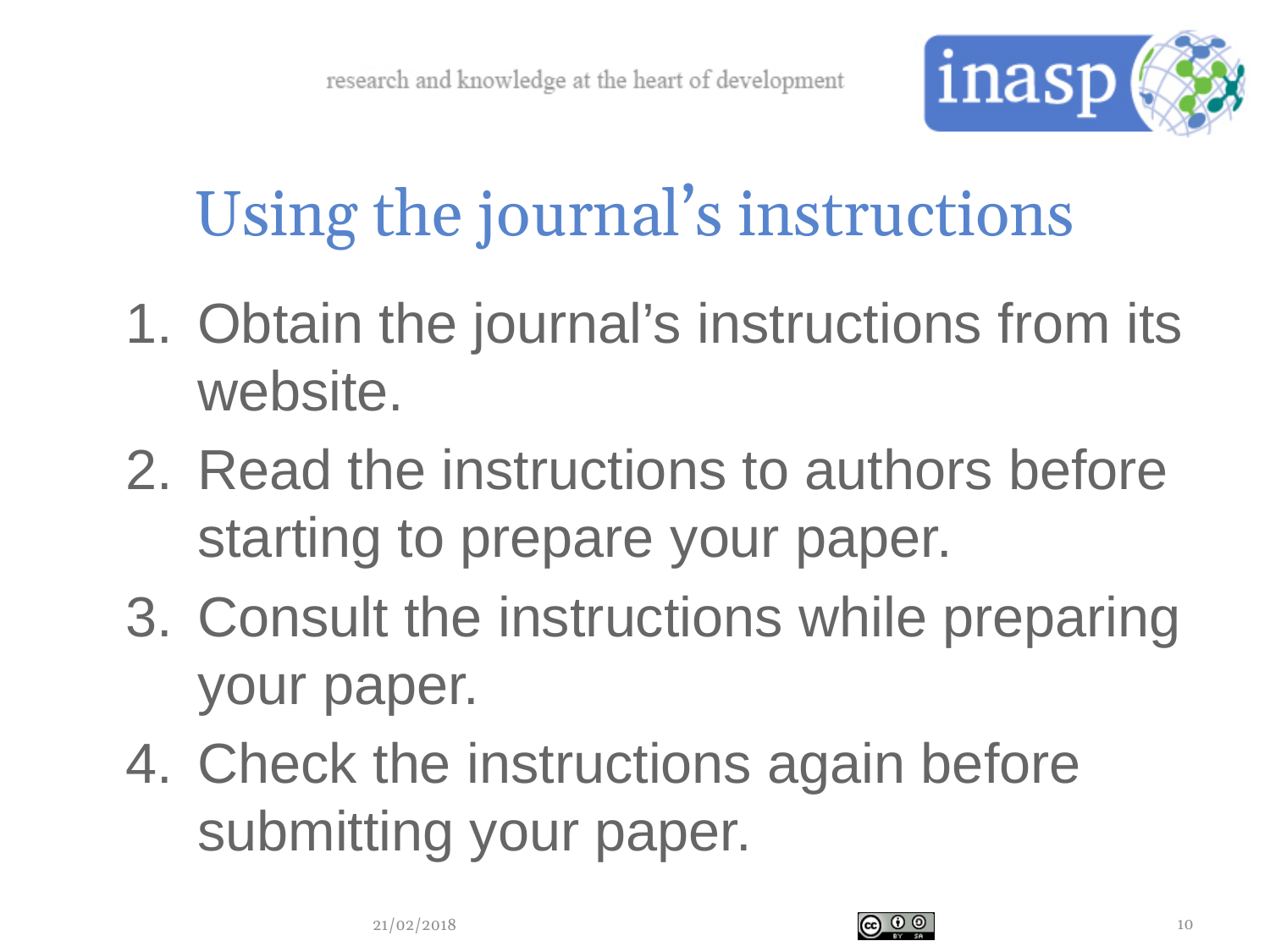

Using the journal’s instructions
Obtain the journal’s instructions from its website.
Read the instructions to authors before starting to prepare your paper.
Consult the instructions while preparing your paper.
Check the instructions again before submitting your paper.
21/02/2018

10